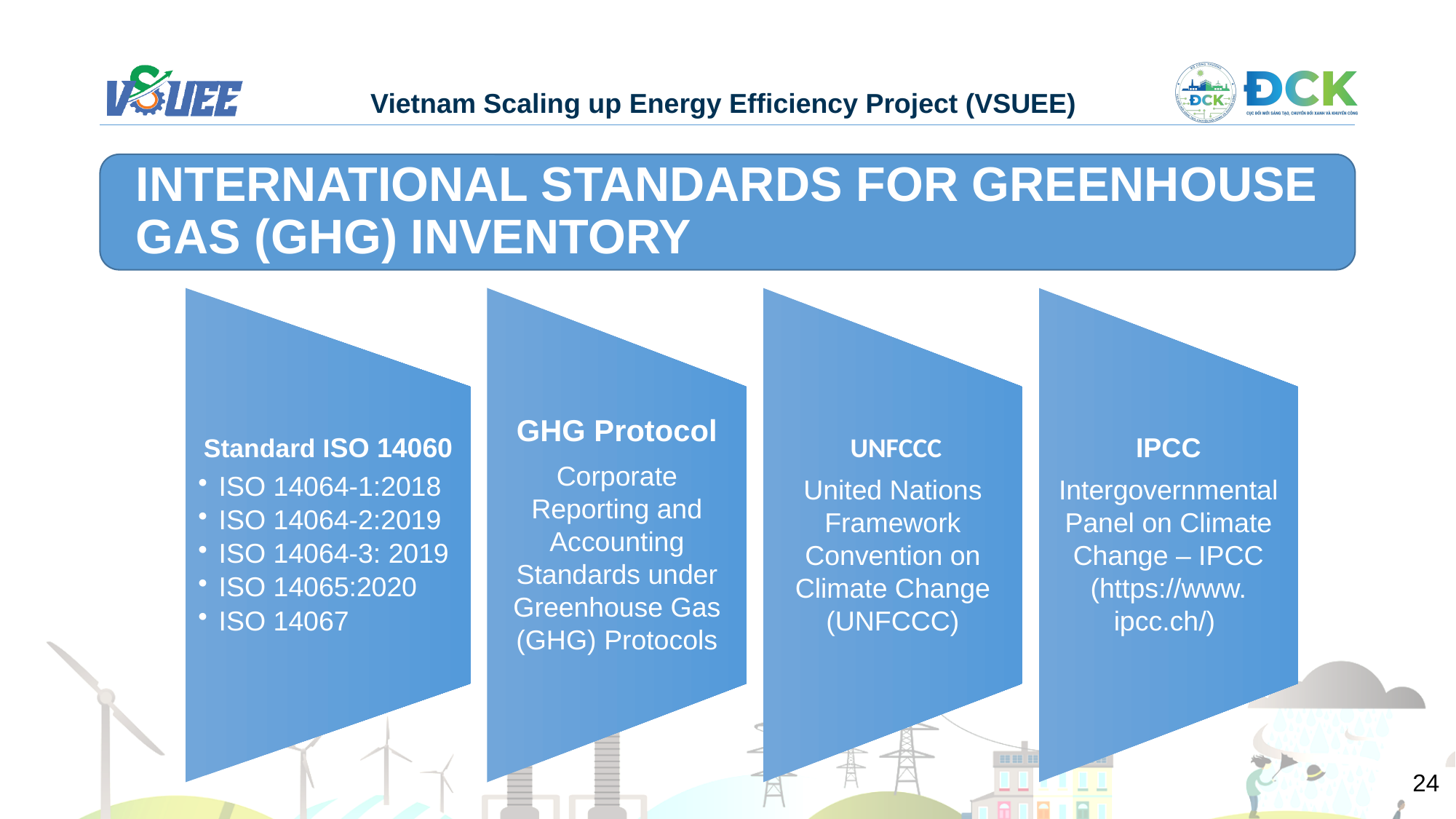

INTERNATIONAL STANDARDS FOR GREENHOUSE GAS (GHG) INVENTORY
 UNFCCC
United Nations Framework Convention on Climate Change (UNFCCC)

IPCC
Intergovernmental Panel on Climate Change – IPCC (https://www. ipcc.ch/)

GHG Protocol
Corporate Reporting and Accounting Standards under Greenhouse Gas (GHG) Protocols

Standard ISO 14060
ISO 14064-1:2018
ISO 14064-2:2019
ISO 14064-3: 2019
ISO 14065:2020
ISO 14067

24